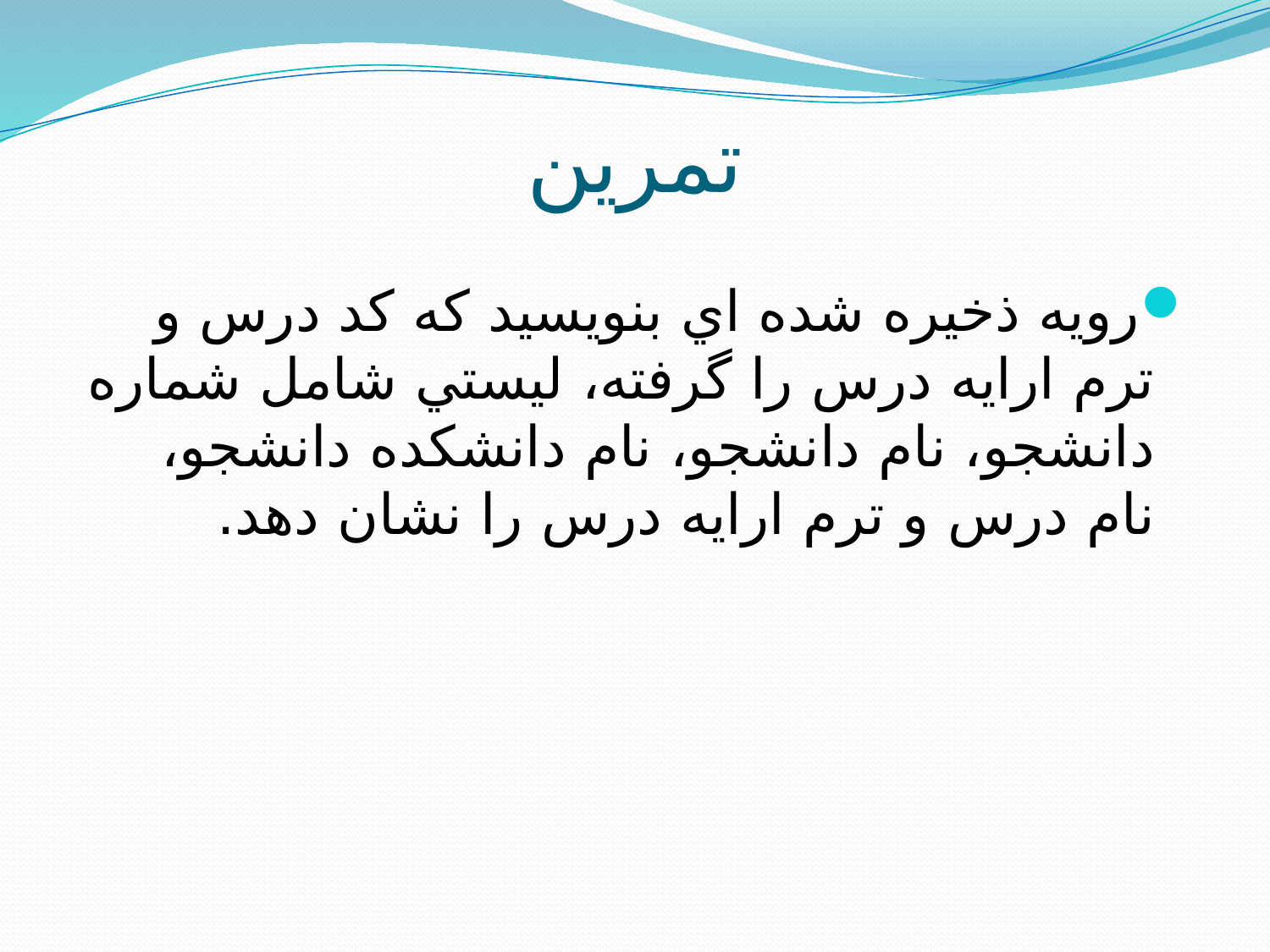

# تمرين
رويه ذخيره شده اي بنويسيد که کد درس و ترم ارايه درس را گرفته، ليستي شامل شماره دانشجو، نام دانشجو، نام دانشکده دانشجو، نام درس و ترم ارايه درس را نشان دهد.